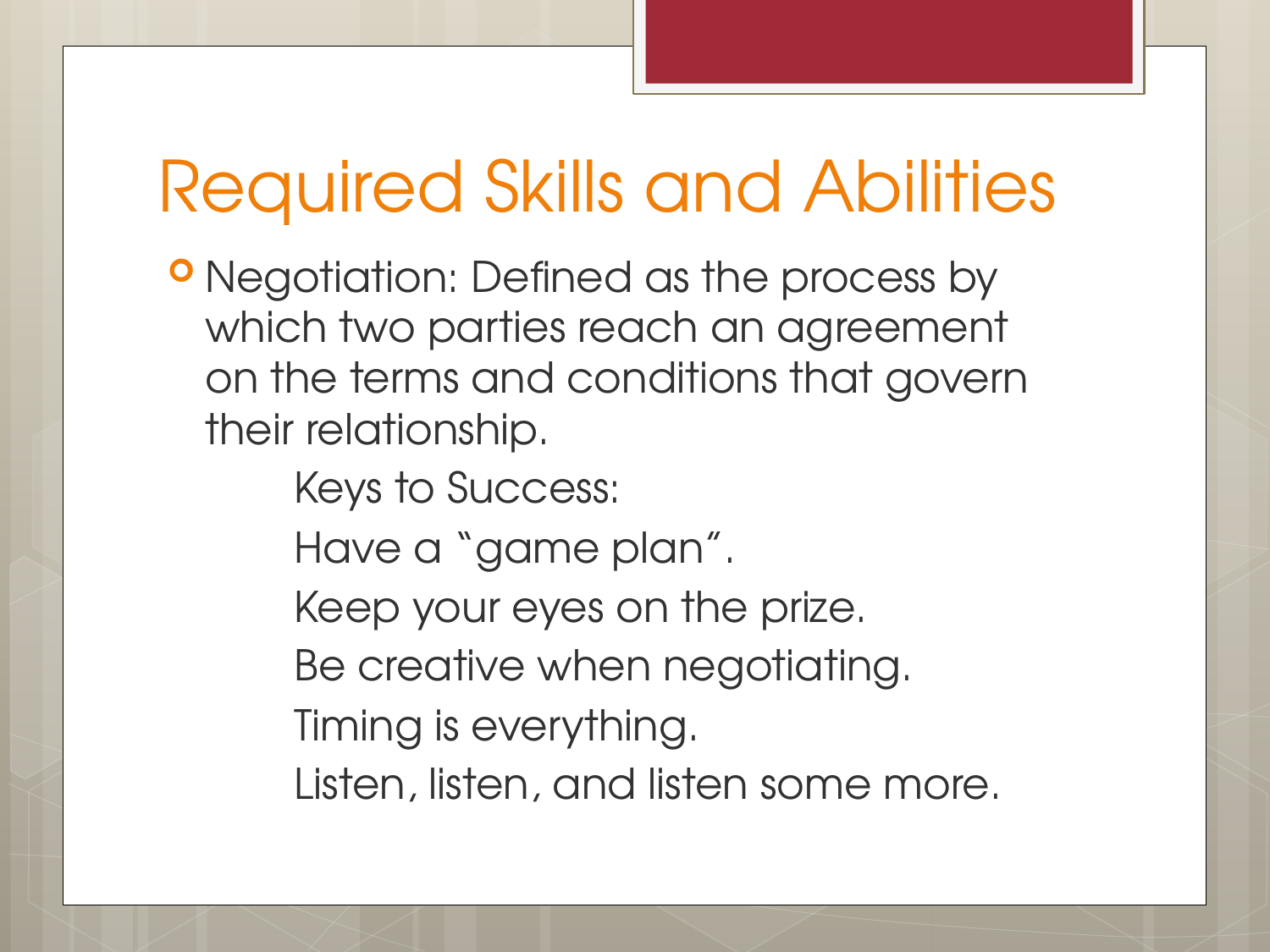

# Required Skills and Abilities
Negotiation: Defined as the process by which two parties reach an agreement on the terms and conditions that govern their relationship.
	Keys to Success:
	Have a “game plan”.
	Keep your eyes on the prize.
	Be creative when negotiating.
	Timing is everything.
	Listen, listen, and listen some more.